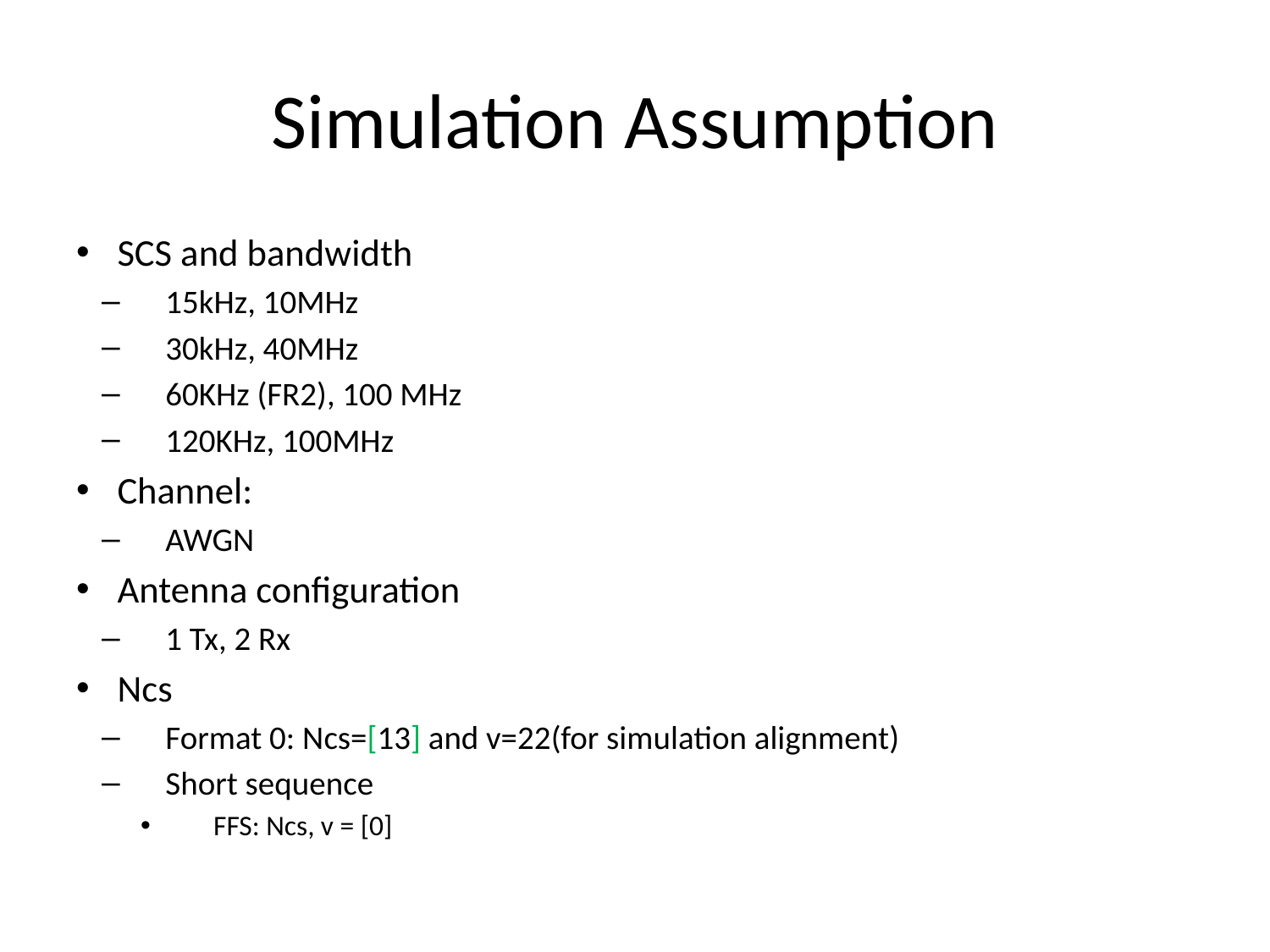

# Simulation Assumption
SCS and bandwidth
15kHz, 10MHz
30kHz, 40MHz
60KHz (FR2), 100 MHz
120KHz, 100MHz
Channel:
AWGN
Antenna configuration
1 Tx, 2 Rx
Ncs
Format 0: Ncs=[13] and v=22(for simulation alignment)
Short sequence
FFS: Ncs, v = [0]